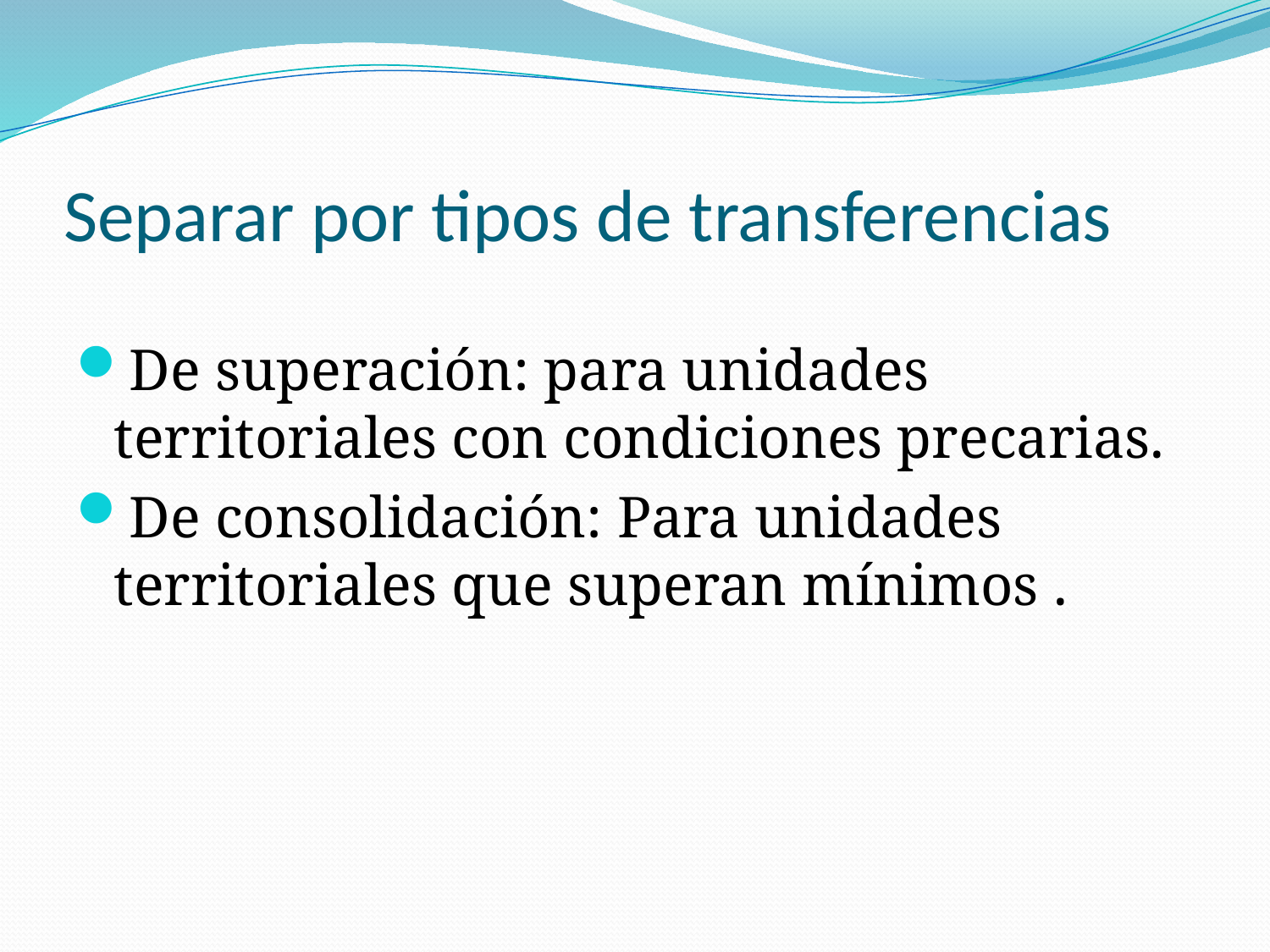

# Separar por tipos de transferencias
De superación: para unidades territoriales con condiciones precarias.
De consolidación: Para unidades territoriales que superan mínimos .